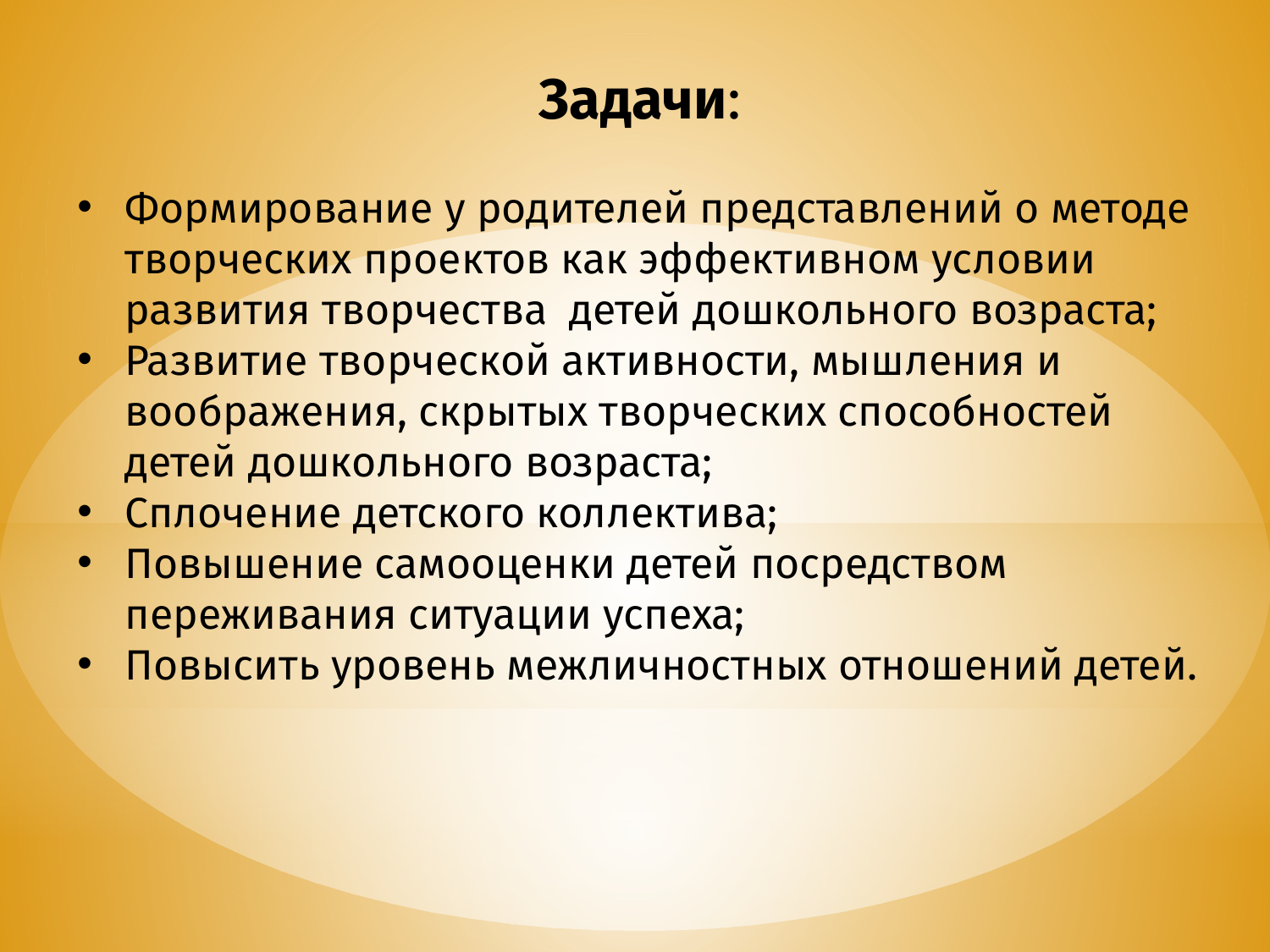

Задачи:

Формирование у родителей представлений о методе творческих проектов как эффективном условии развития творчества  детей дошкольного возраста;
Развитие творческой активности, мышления и воображения, скрытых творческих способностей детей дошкольного возраста;
Сплочение детского коллектива;
Повышение самооценки детей посредством  переживания ситуации успеха;
Повысить уровень межличностных отношений детей.